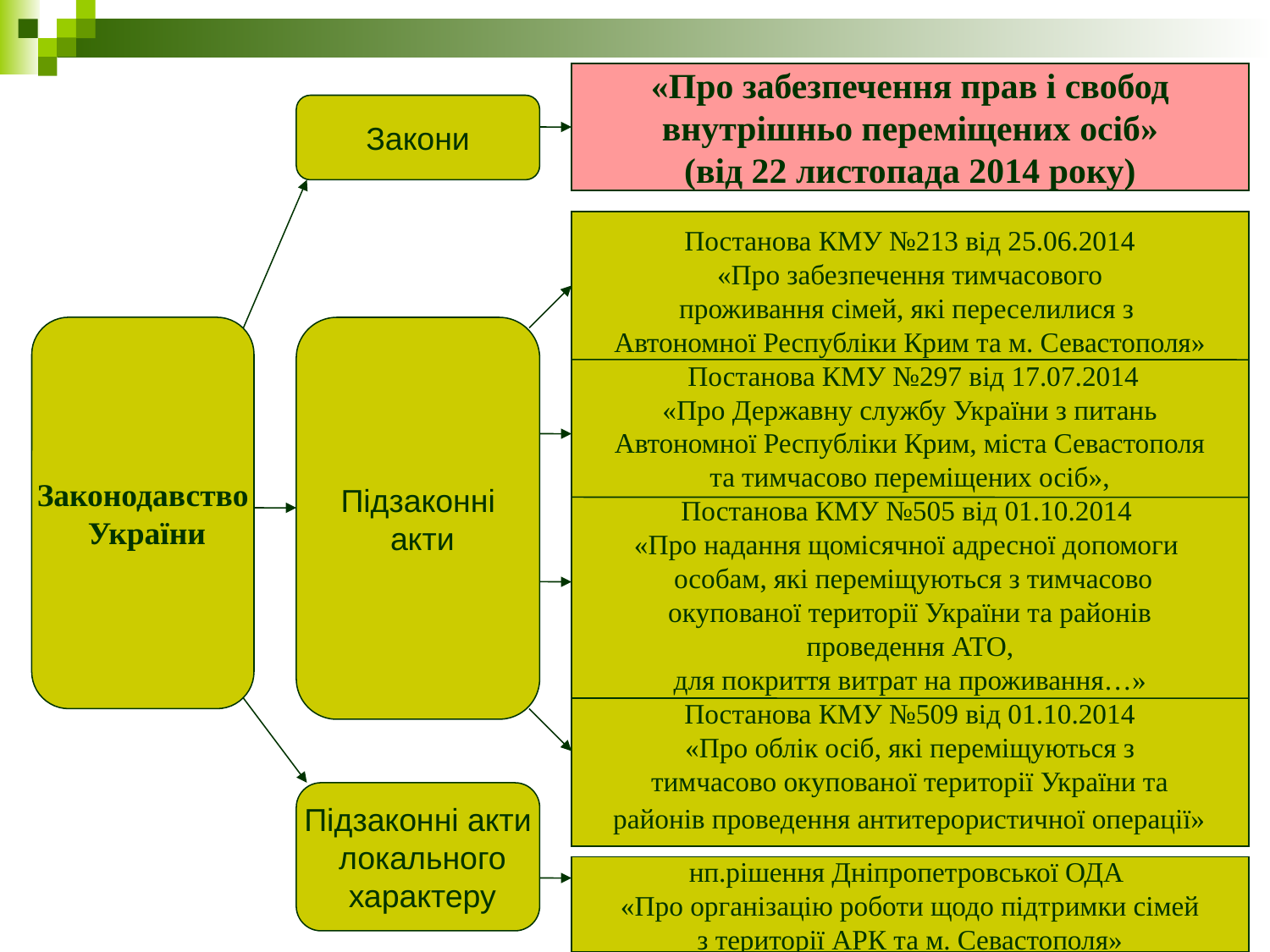

«Про забезпечення прав і свобод
 внутрішньо переміщених осіб»
(від 22 листопада 2014 року)
Закони

Постанова КМУ №213 від 25.06.2014
 «Про забезпечення тимчасового
проживання сімей, які переселилися з
Автономної Республіки Крим та м. Севастополя»
 Постанова КМУ №297 від 17.07.2014
 «Про Державну службу України з питань
Автономної Республіки Крим, міста Севастополя
 та тимчасово переміщених осіб»,
Постанова КМУ №505 від 01.10.2014
«Про надання щомісячної адресної допомоги
 особам, які переміщуються з тимчасово
 окупованої території України та районів
проведення АТО,
 для покриття витрат на проживання…»
Постанова КМУ №509 від 01.10.2014
 «Про облік осіб, які переміщуються з
тимчасово окупованої території України та
 районів проведення антитерористичної операції»

Законодавство
 України
Підзаконні
 акти

Підзаконні акти
 локального
 характеру
нп.рішення Дніпропетровської ОДА
«Про організацію роботи щодо підтримки сімей
 з території АРК та м. Севастополя»